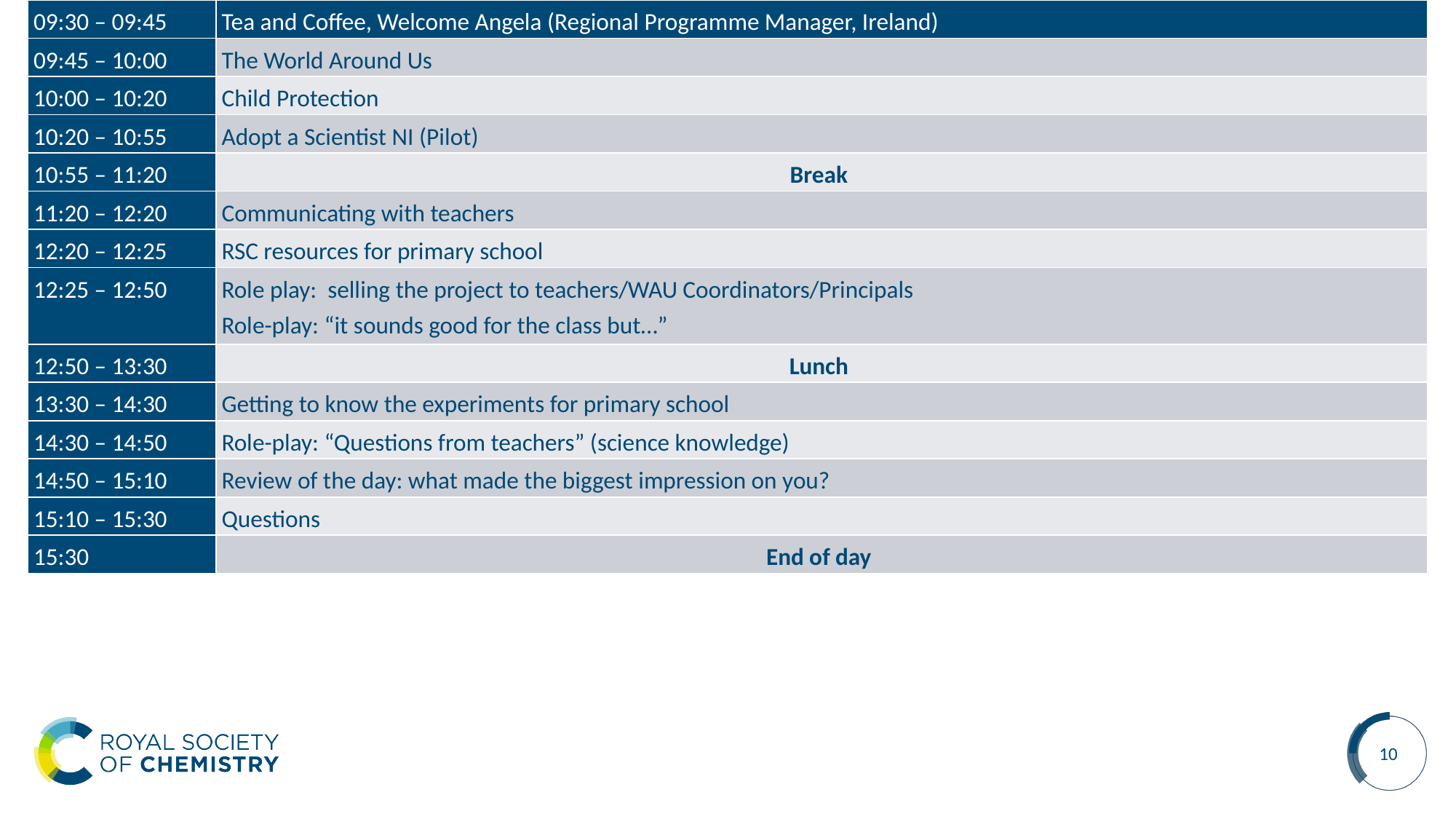

| 09:30 – 09:45 | Tea and Coffee, Welcome Angela (Regional Programme Manager, Ireland) |
| --- | --- |
| 09:45 – 10:00 | The World Around Us |
| 10:00 – 10:20 | Child Protection |
| 10:20 – 10:55 | Adopt a Scientist NI (Pilot) |
| 10:55 – 11:20 | Break |
| 11:20 – 12:20 | Communicating with teachers |
| 12:20 – 12:25 | RSC resources for primary school |
| 12:25 – 12:50 | Role play: selling the project to teachers/WAU Coordinators/Principals Role-play: “it sounds good for the class but…” |
| 12:50 – 13:30 | Lunch |
| 13:30 – 14:30 | Getting to know the experiments for primary school |
| 14:30 – 14:50 | Role-play: “Questions from teachers” (science knowledge) |
| 14:50 – 15:10 | Review of the day: what made the biggest impression on you? |
| 15:10 – 15:30 | Questions |
| 15:30 | End of day |
10